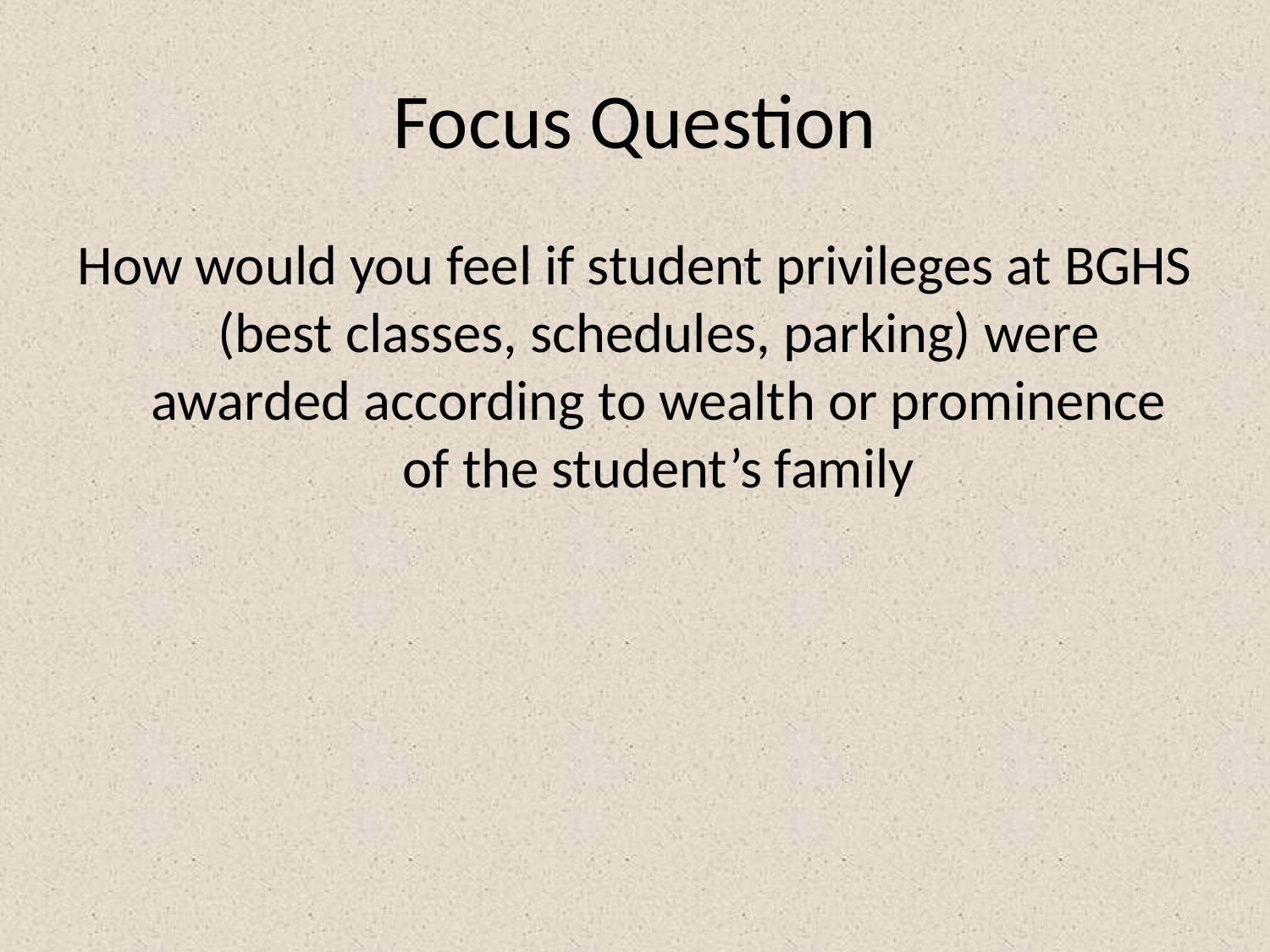

# Focus Question
How would you feel if student privileges at BGHS (best classes, schedules, parking) were awarded according to wealth or prominence of the student’s family